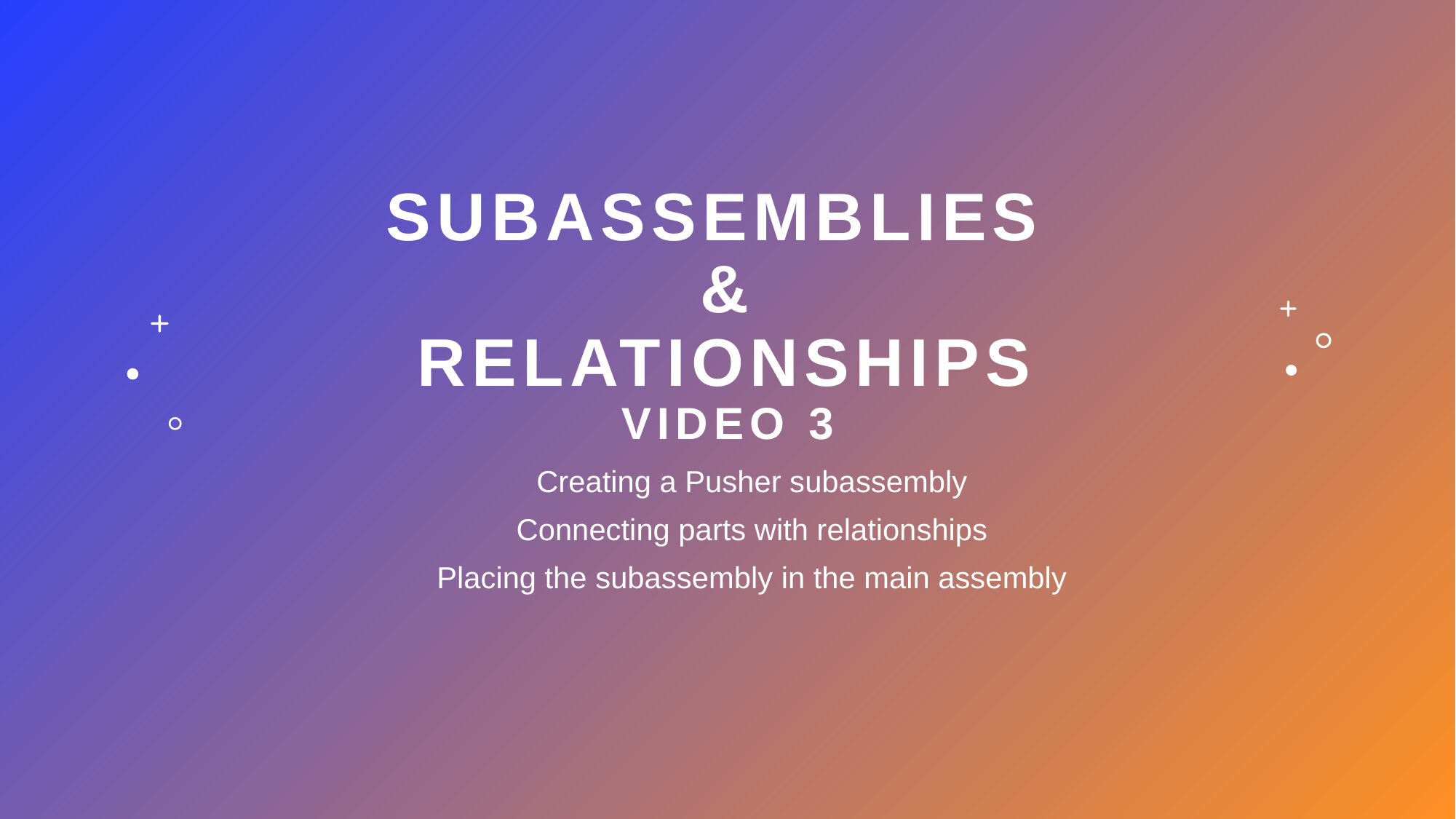

# Subassemblies & Relationships Video 3
Creating a Pusher subassembly
Connecting parts with relationships
Placing the subassembly in the main assembly